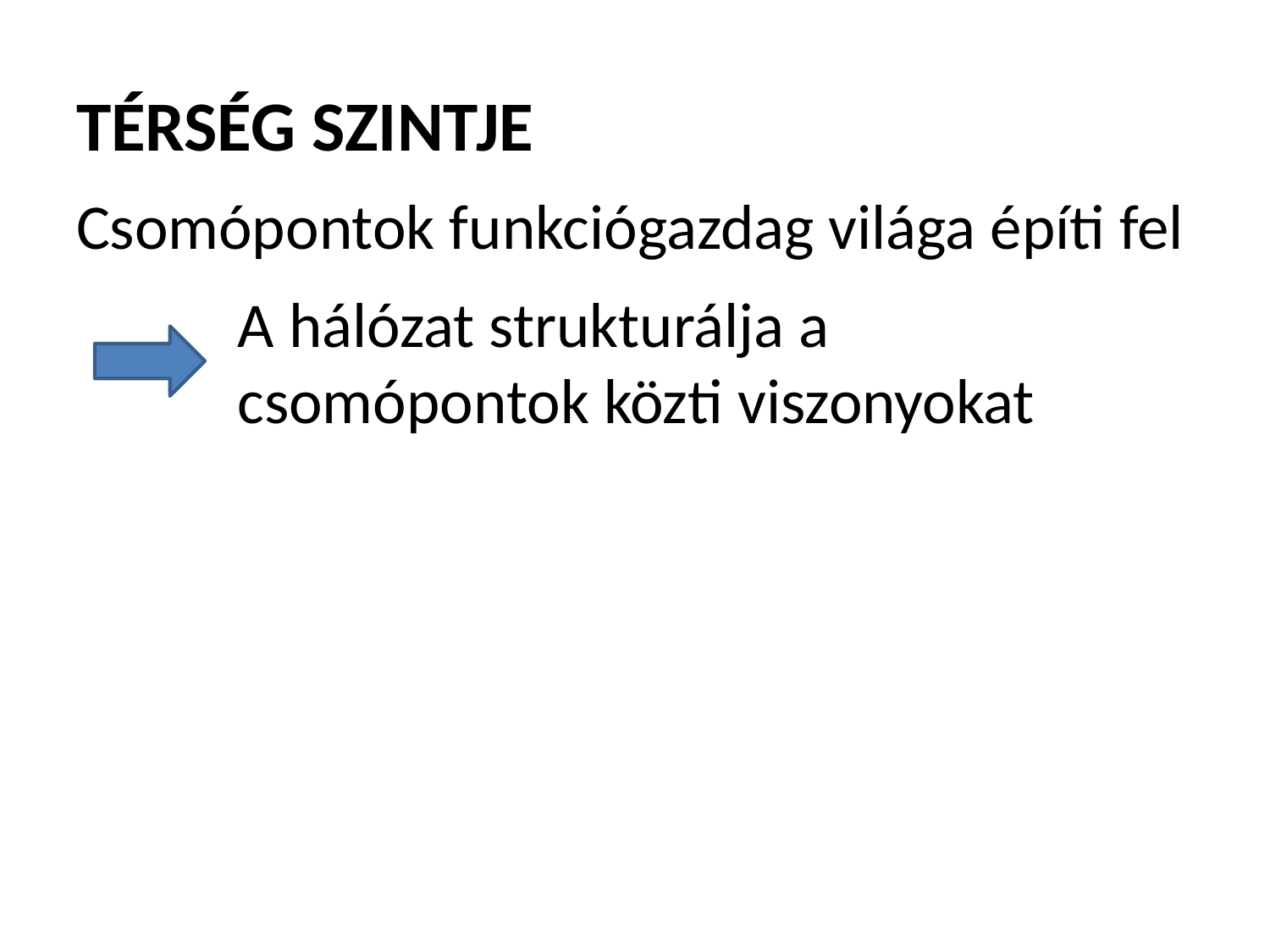

TÉRSÉG SZINTJE
Csomópontok funkciógazdag világa építi fel
A hálózat strukturálja a csomópontok közti viszonyokat